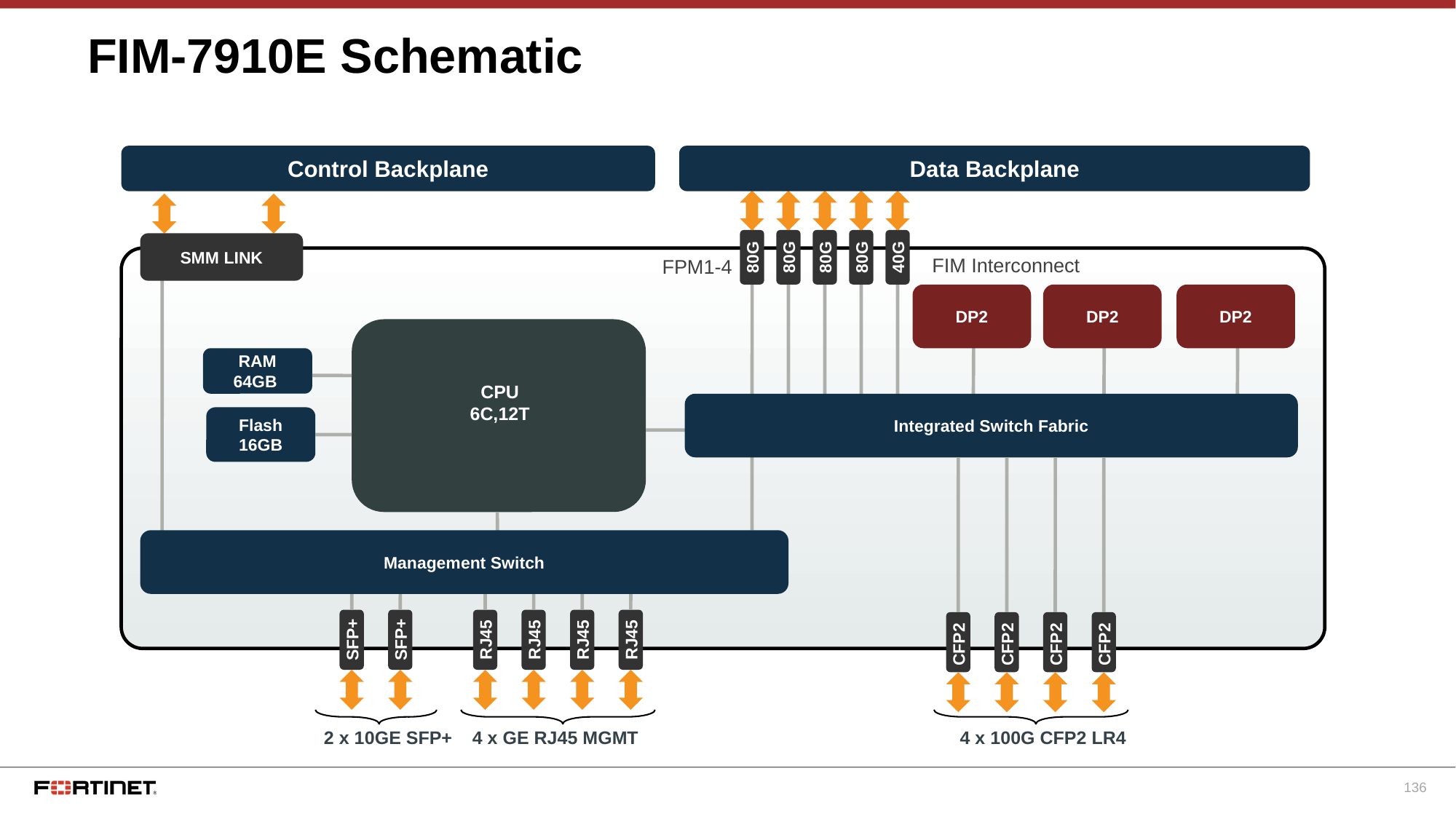

# FIM-7910E Schematic
Control Backplane
Data Backplane

SMM LINK
80G
80G
80G
80G
40G
FIM Interconnect
FPM1-4

DP2
DP2
DP2

RAM
64GB
CPU
6C,12T

Integrated Switch Fabric
Flash
16GB

CFP2

CFP2

CFP2

CFP2

Management Switch

SFP+

SFP+

RJ45

RJ45

RJ45

RJ45

2 x 10GE SFP+
4 x GE RJ45 MGMT
4 x 100G CFP2 LR4